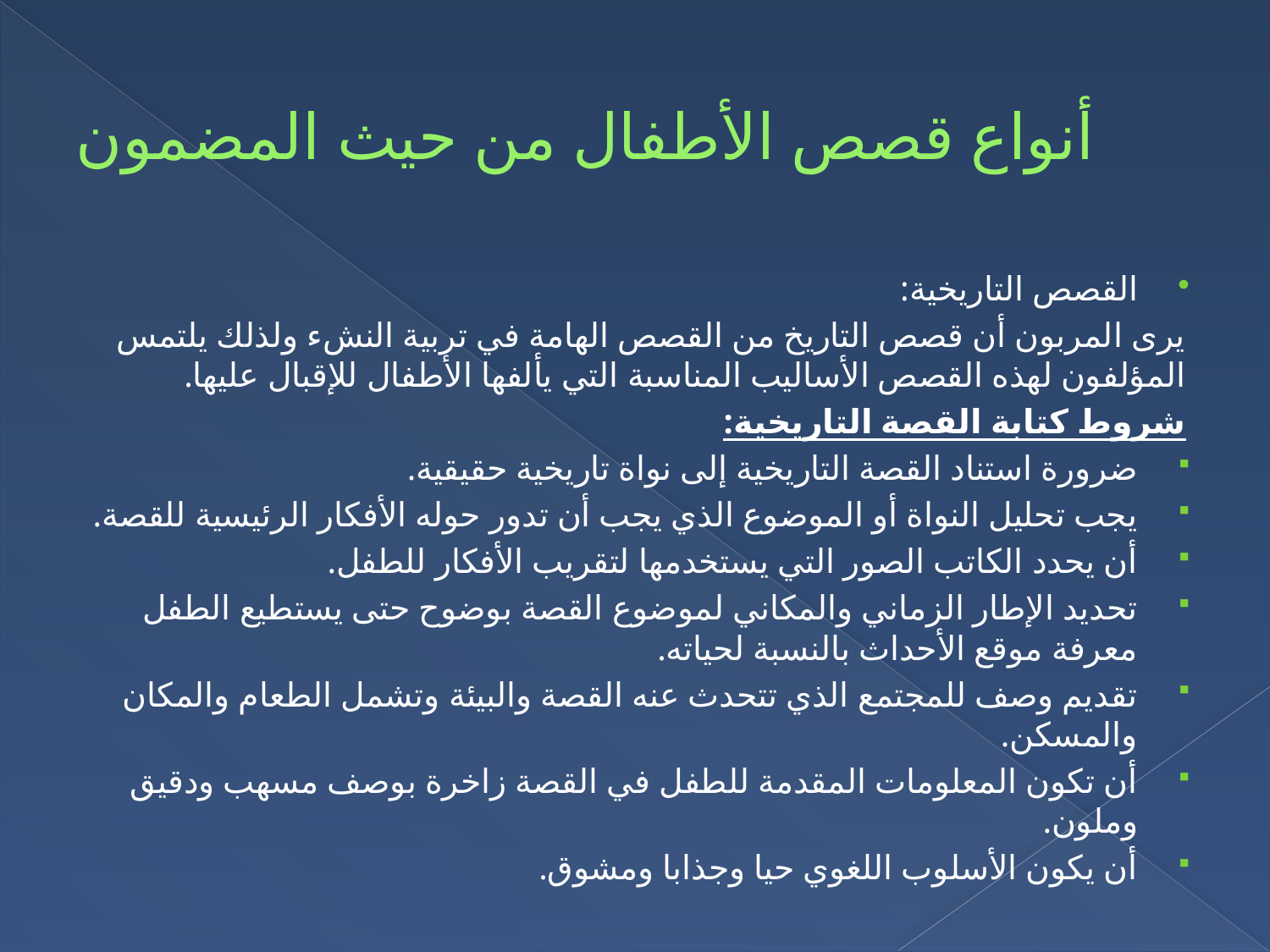

# أنواع قصص الأطفال من حيث المضمون
القصص التاريخية:
يرى المربون أن قصص التاريخ من القصص الهامة في تربية النشء ولذلك يلتمس المؤلفون لهذه القصص الأساليب المناسبة التي يألفها الأطفال للإقبال عليها.
شروط كتابة القصة التاريخية:
ضرورة استناد القصة التاريخية إلى نواة تاريخية حقيقية.
يجب تحليل النواة أو الموضوع الذي يجب أن تدور حوله الأفكار الرئيسية للقصة.
أن يحدد الكاتب الصور التي يستخدمها لتقريب الأفكار للطفل.
تحديد الإطار الزماني والمكاني لموضوع القصة بوضوح حتى يستطيع الطفل معرفة موقع الأحداث بالنسبة لحياته.
تقديم وصف للمجتمع الذي تتحدث عنه القصة والبيئة وتشمل الطعام والمكان والمسكن.
أن تكون المعلومات المقدمة للطفل في القصة زاخرة بوصف مسهب ودقيق وملون.
أن يكون الأسلوب اللغوي حيا وجذابا ومشوق.